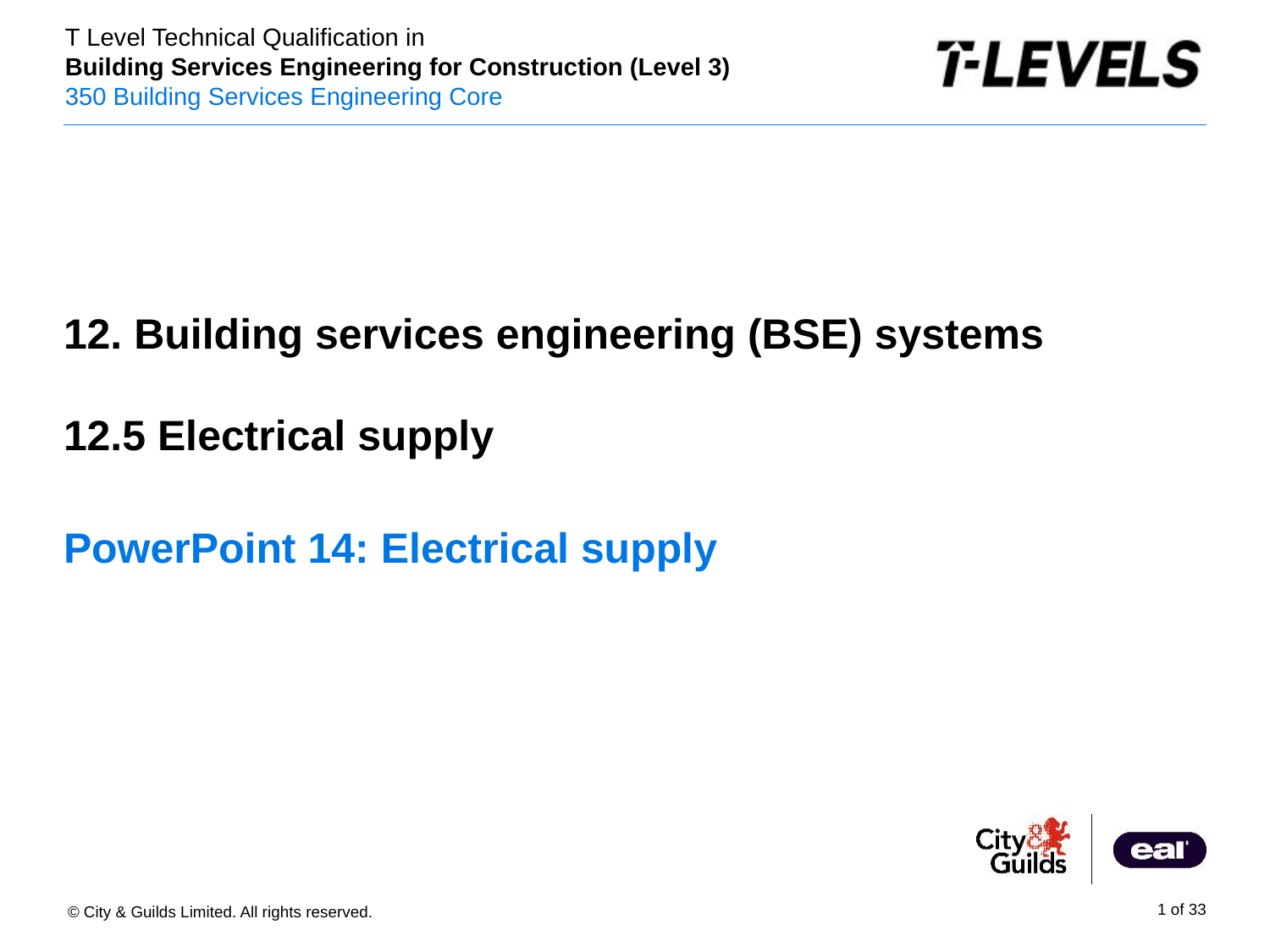

PowerPoint presentation
12. Building services engineering (BSE) systems

12.5 Electrical supply
# PowerPoint 14: Electrical supply